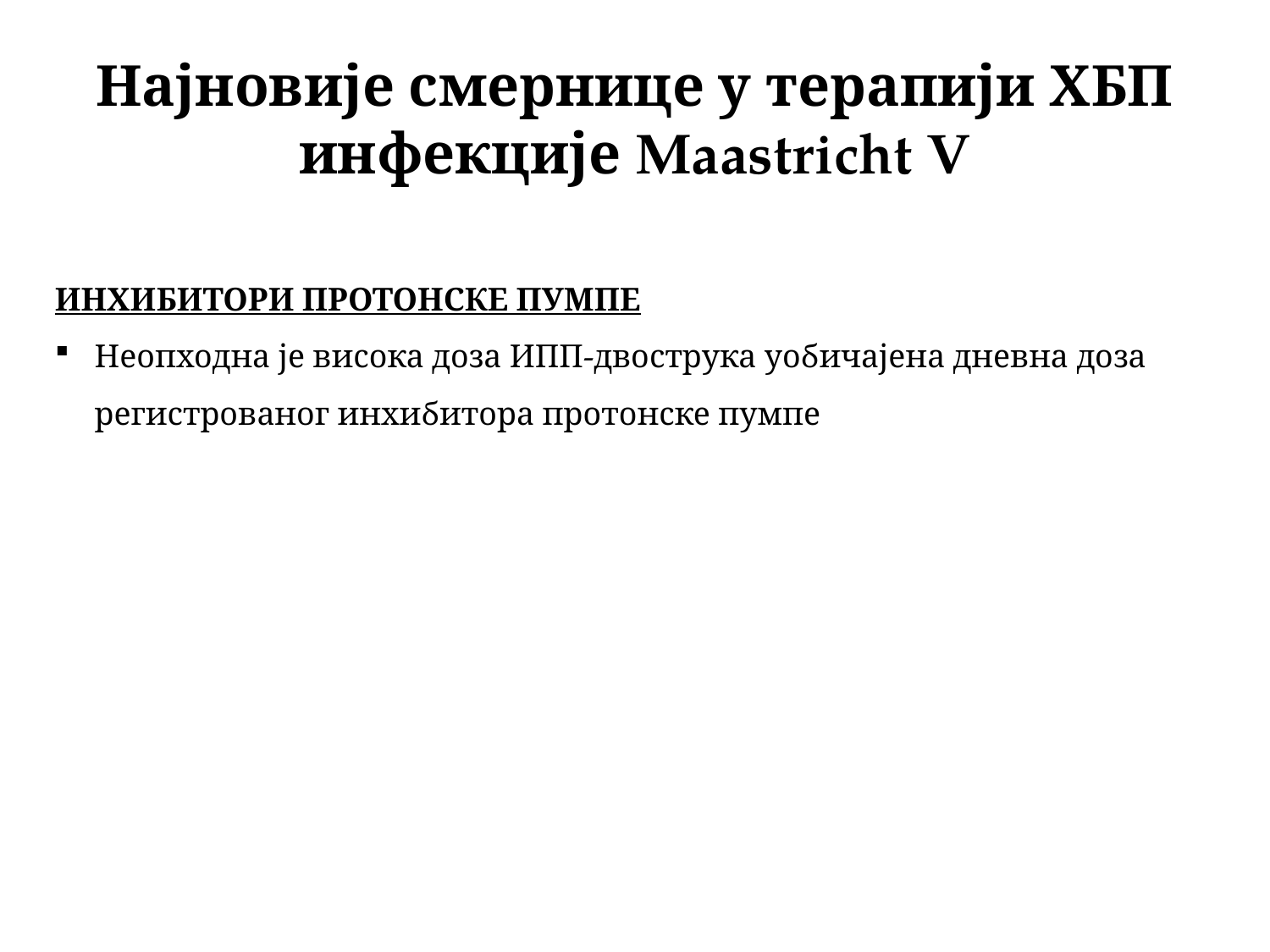

# Најновије смернице у терапији ХБП инфекције Maastricht V
ИНХИБИТОРИ ПРОТОНСКЕ ПУМПЕ
Неопходна је висока доза ИПП-двострука уобичајена дневна доза регистрованог инхибитора протонске пумпе